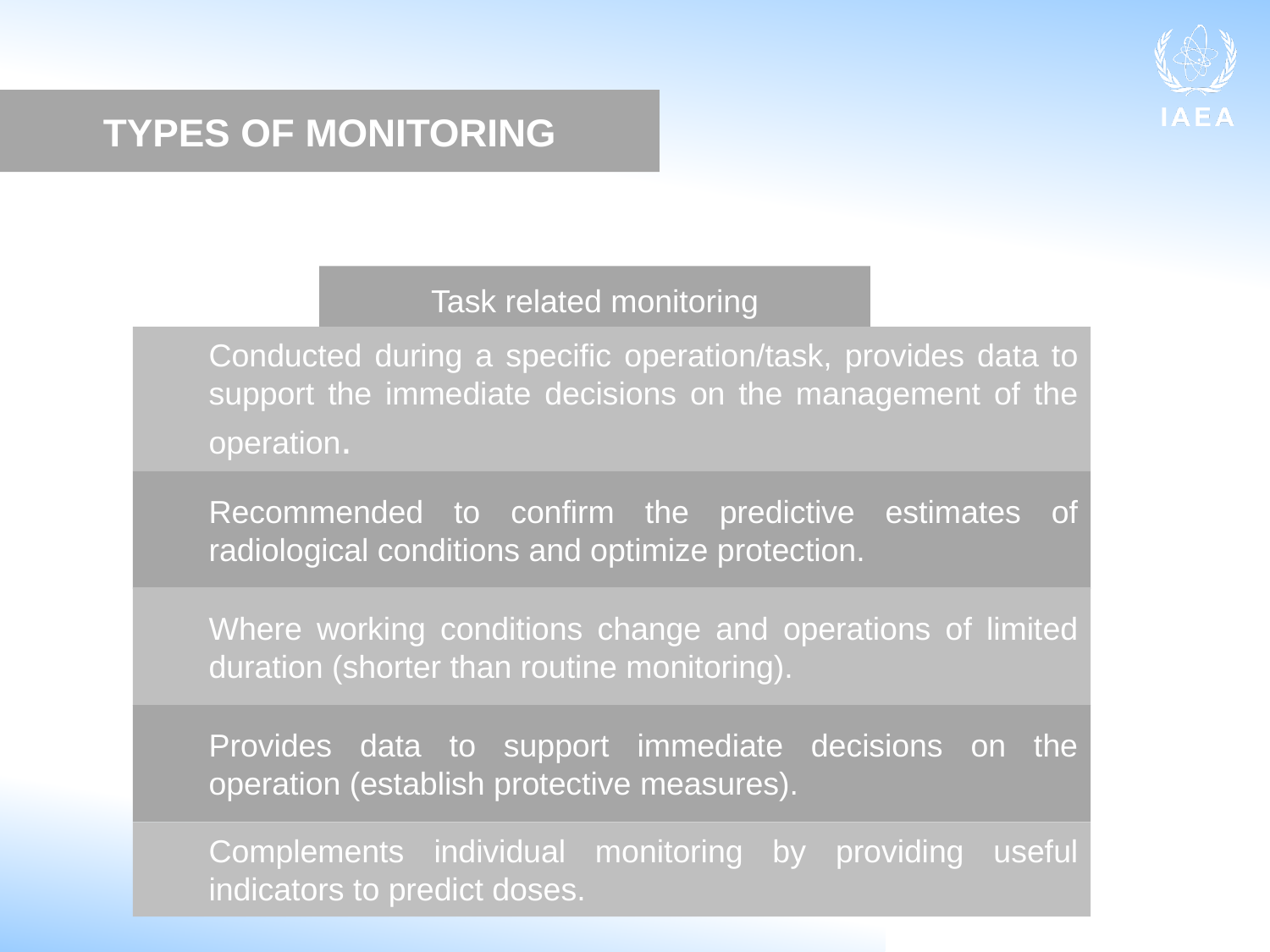

TYPES OF MONITORING
Task related monitoring
Conducted during a specific operation/task, provides data to support the immediate decisions on the management of the operation.
Recommended to confirm the predictive estimates of radiological conditions and optimize protection.
Where working conditions change and operations of limited duration (shorter than routine monitoring).
Provides data to support immediate decisions on the operation (establish protective measures).
Complements individual monitoring by providing useful indicators to predict doses.